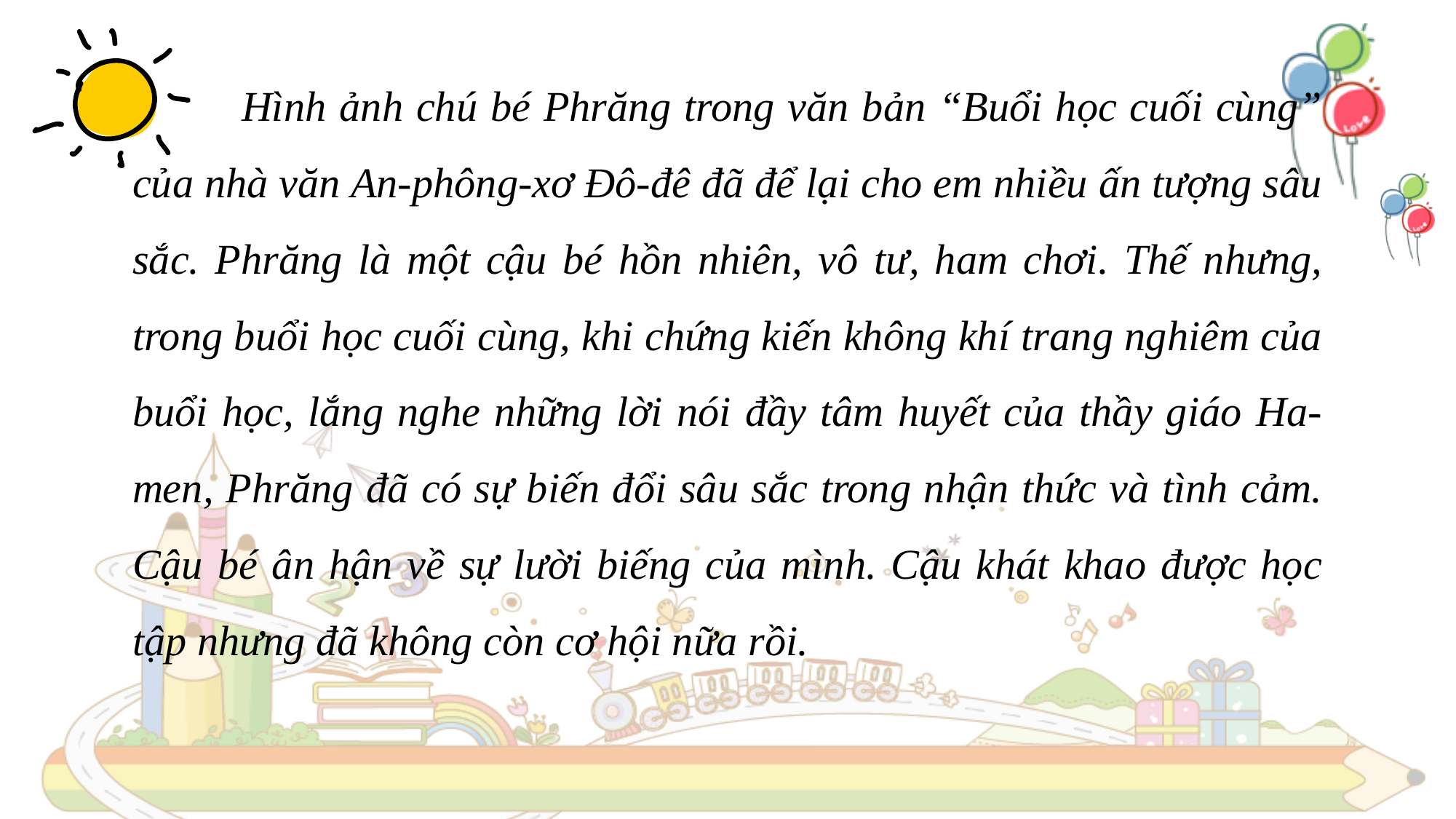

Hình ảnh chú bé Phrăng trong văn bản “Buổi học cuối cùng” của nhà văn An-phông-xơ Đô-đê đã để lại cho em nhiều ấn tượng sâu sắc. Phrăng là một cậu bé hồn nhiên, vô tư, ham chơi. Thế nhưng, trong buổi học cuối cùng, khi chứng kiến không khí trang nghiêm của buổi học, lắng nghe những lời nói đầy tâm huyết của thầy giáo Ha-men, Phrăng đã có sự biến đổi sâu sắc trong nhận thức và tình cảm. Cậu bé ân hận về sự lười biếng của mình. Cậu khát khao được học tập nhưng đã không còn cơ hội nữa rồi.